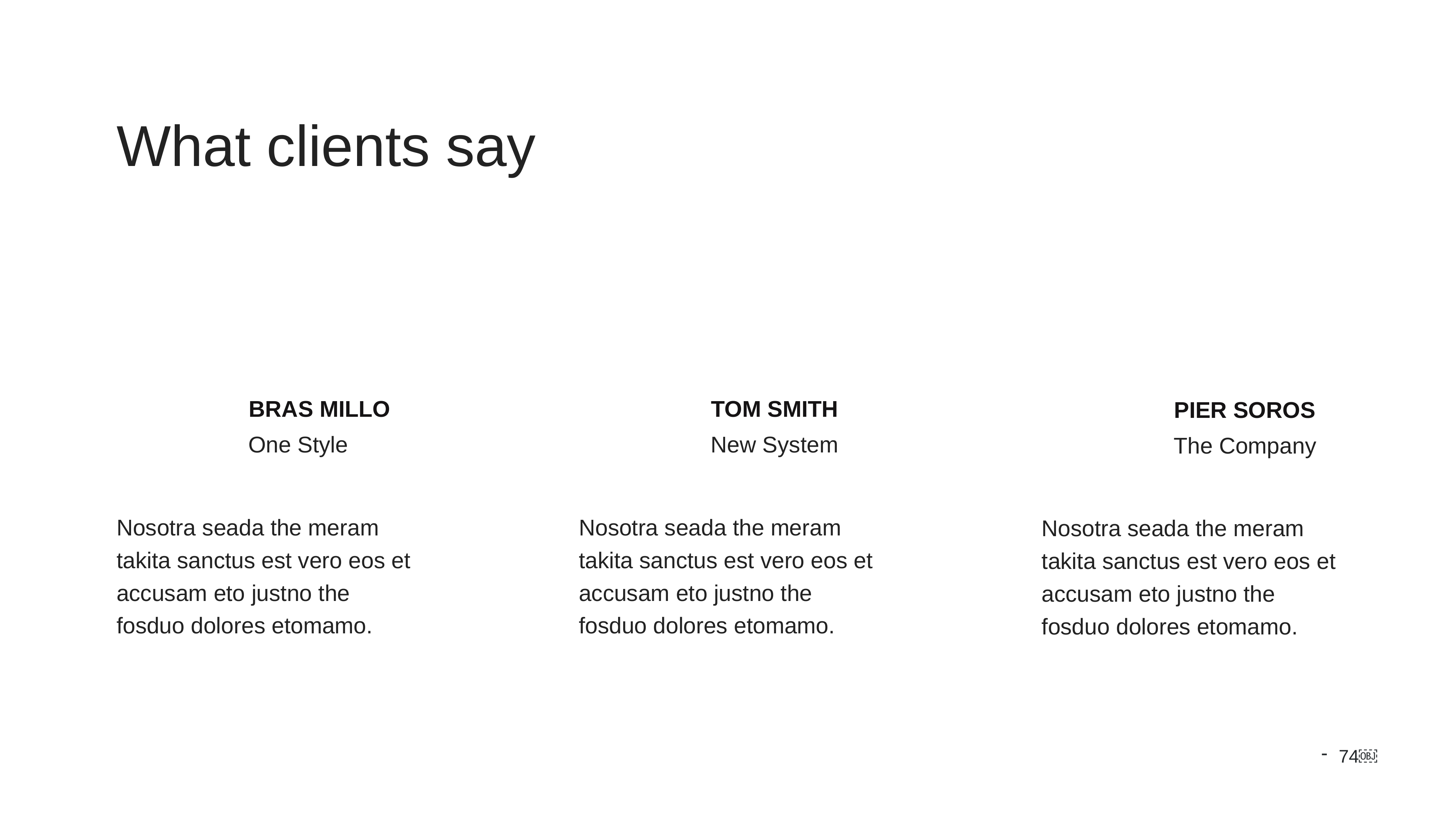

What clients say

BRAS MILLO
TOM SMITH
PIER SOROS
One Style
New System
The Company
Nosotra seada the meram takita sanctus est vero eos et accusam eto justno the fosduo dolores etomamo.
Nosotra seada the meram takita sanctus est vero eos et accusam eto justno the fosduo dolores etomamo.
Nosotra seada the meram takita sanctus est vero eos et accusam eto justno the fosduo dolores etomamo.